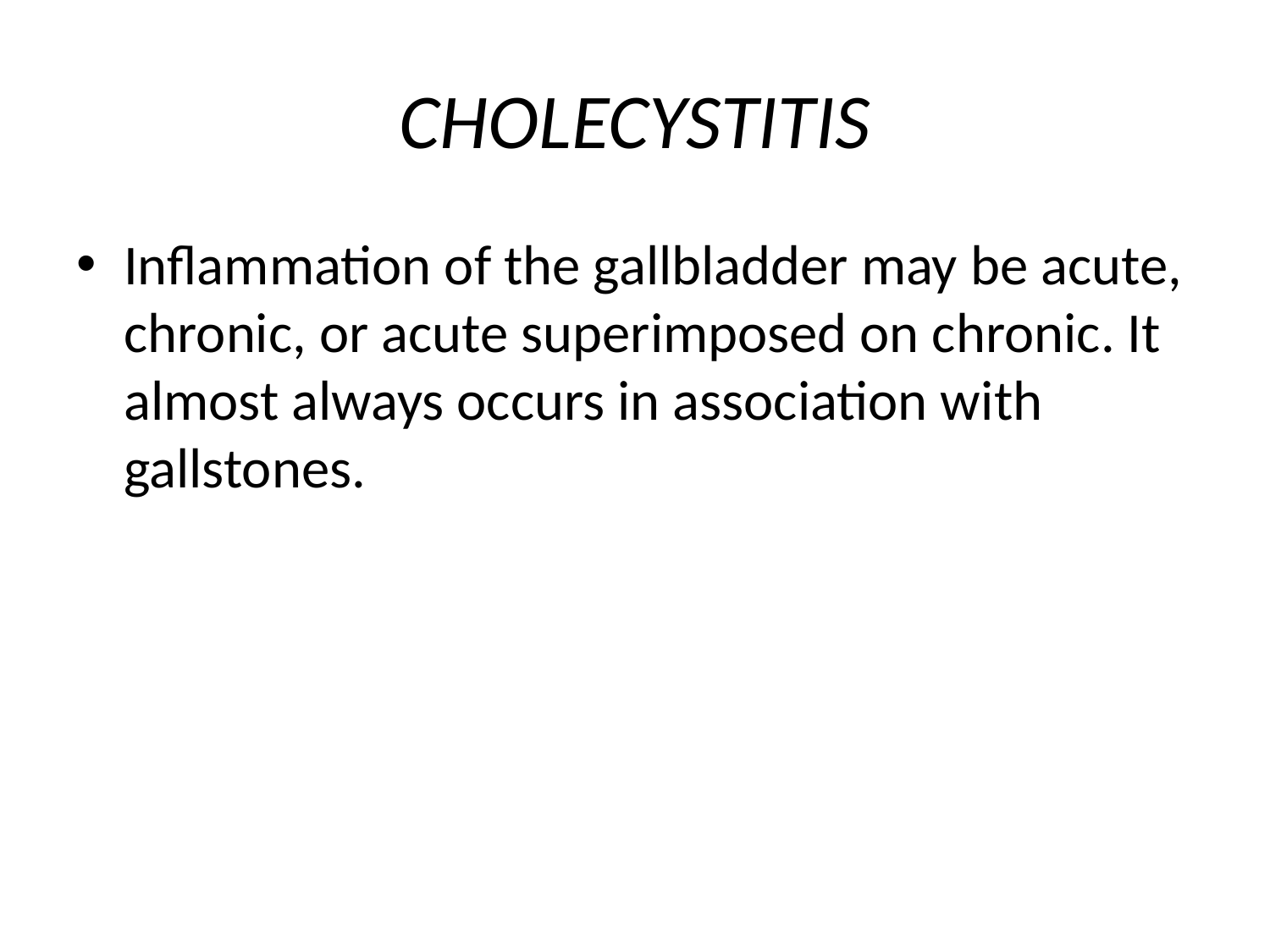

# CHOLECYSTITIS
Inflammation of the gallbladder may be acute, chronic, or acute superimposed on chronic. It almost always occurs in association with gallstones.